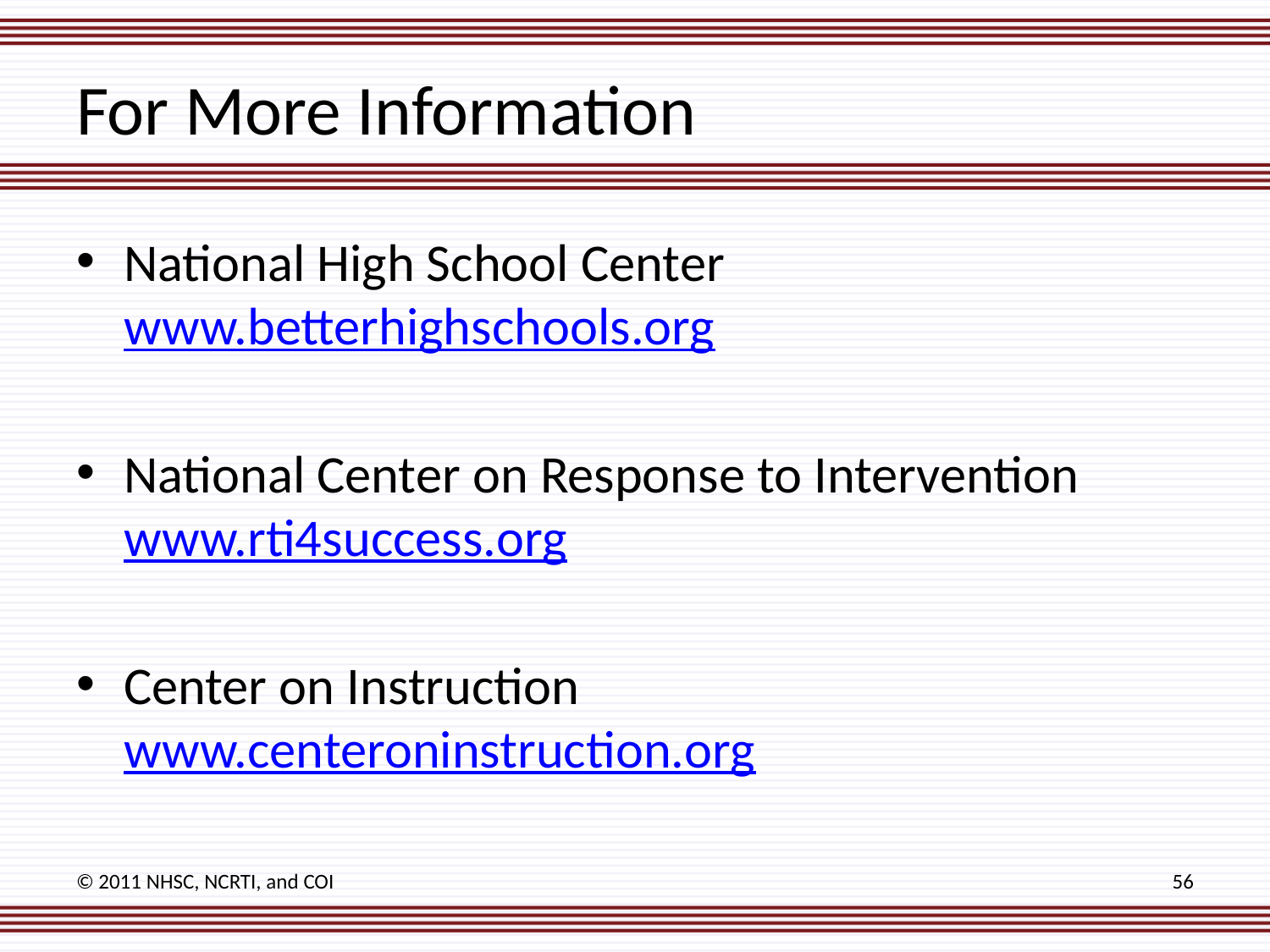

# For More Information
National High School Center www.betterhighschools.org

National Center on Response to Intervention
www.rti4success.org

Center on Instruction
www.centeroninstruction.org
© 2011 NHSC, NCRTI, and COI
56